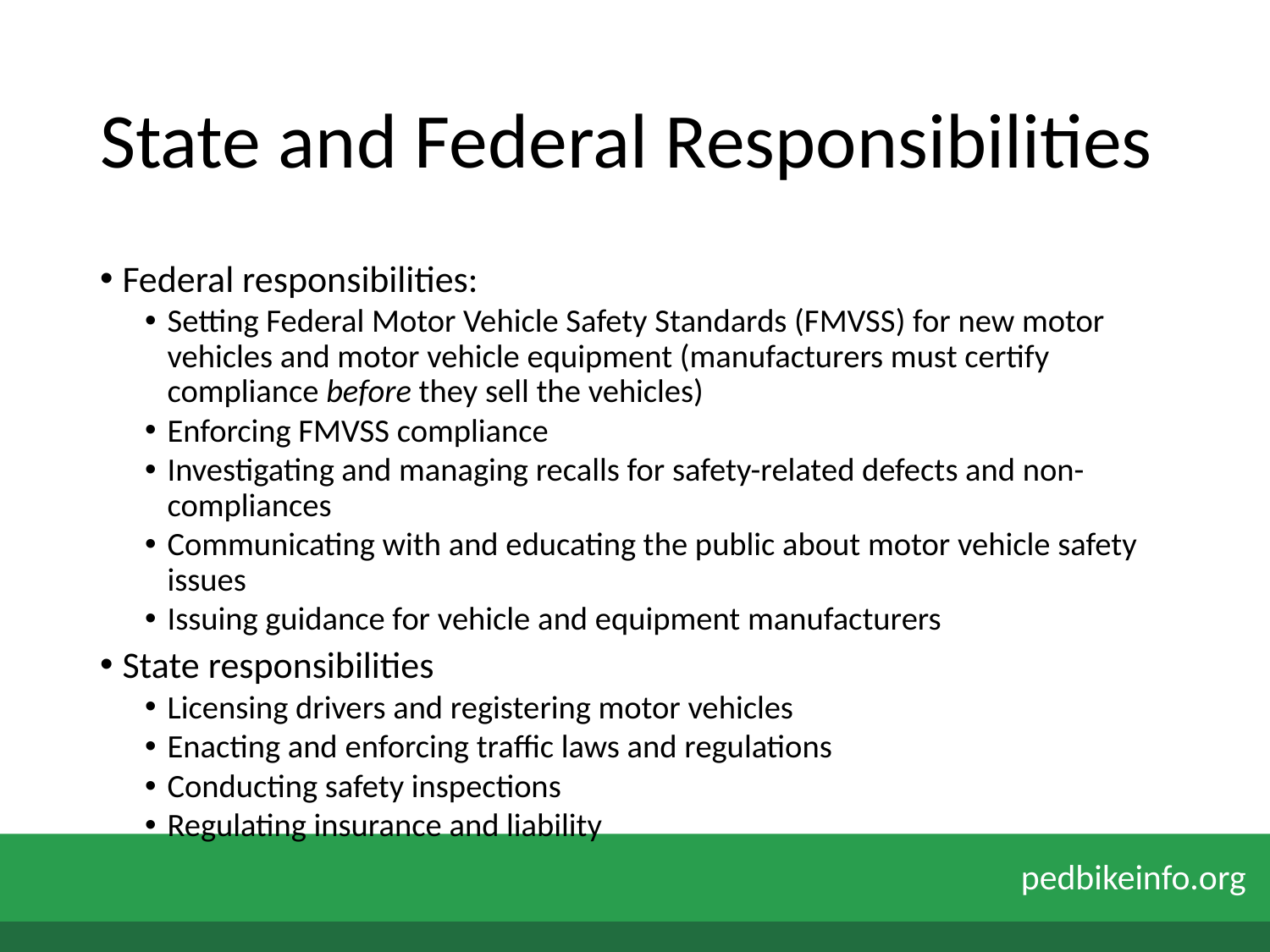

# State and Federal Responsibilities
Federal responsibilities:
Setting Federal Motor Vehicle Safety Standards (FMVSS) for new motor vehicles and motor vehicle equipment (manufacturers must certify compliance before they sell the vehicles)
Enforcing FMVSS compliance
Investigating and managing recalls for safety-related defects and non-compliances
Communicating with and educating the public about motor vehicle safety issues
Issuing guidance for vehicle and equipment manufacturers
State responsibilities
Licensing drivers and registering motor vehicles
Enacting and enforcing traffic laws and regulations
Conducting safety inspections
Regulating insurance and liability